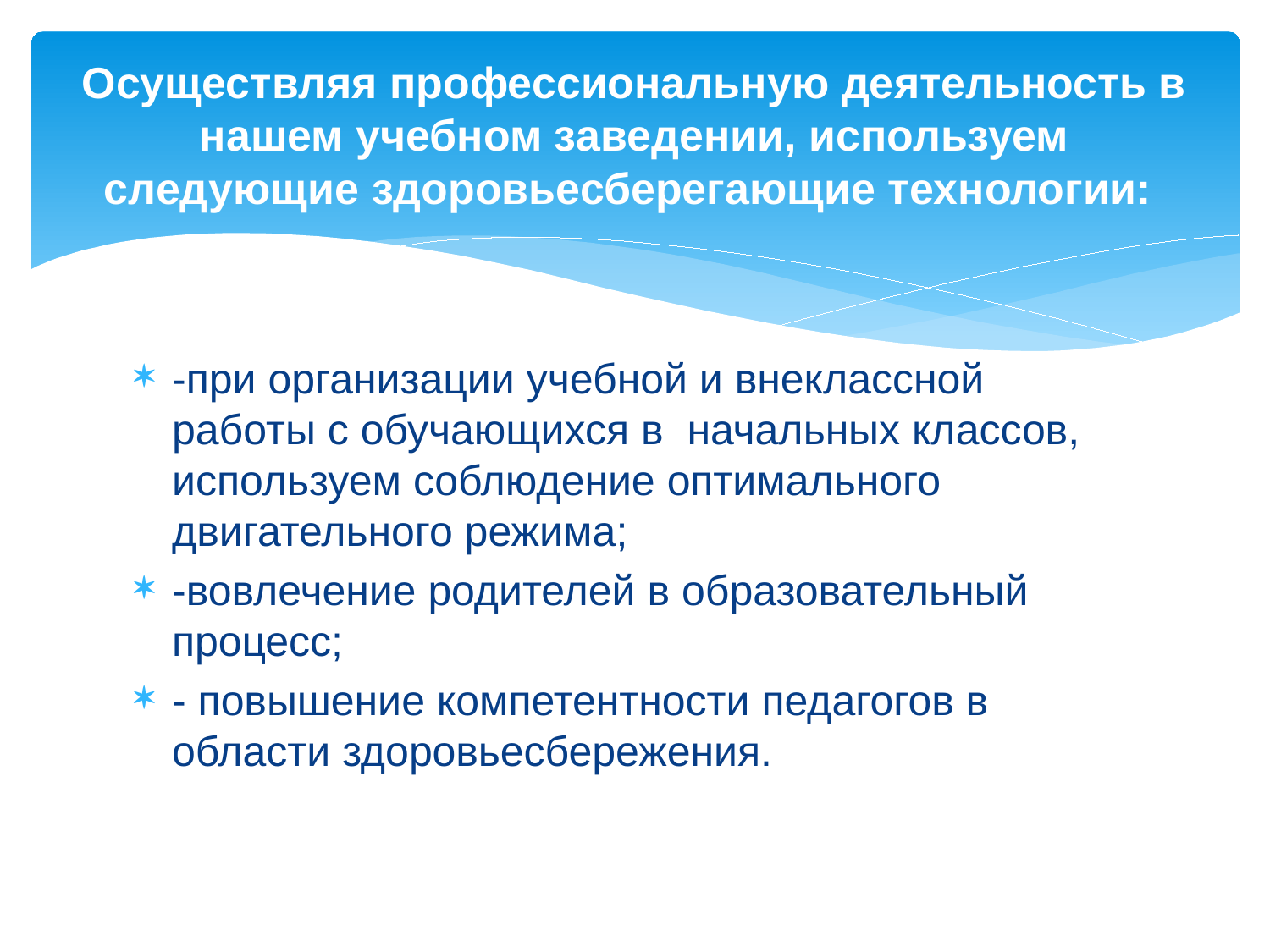

# Осуществляя профессиональную деятельность в нашем учебном заведении, используем следующие здоровьесберегающие технологии:

-при организации учебной и внеклассной работы с обучающихся в  начальных классов, используем соблюдение оптимального двигательного режима;
-вовлечение родителей в образовательный процесс;
- повышение компетентности педагогов в области здоровьесбережения.